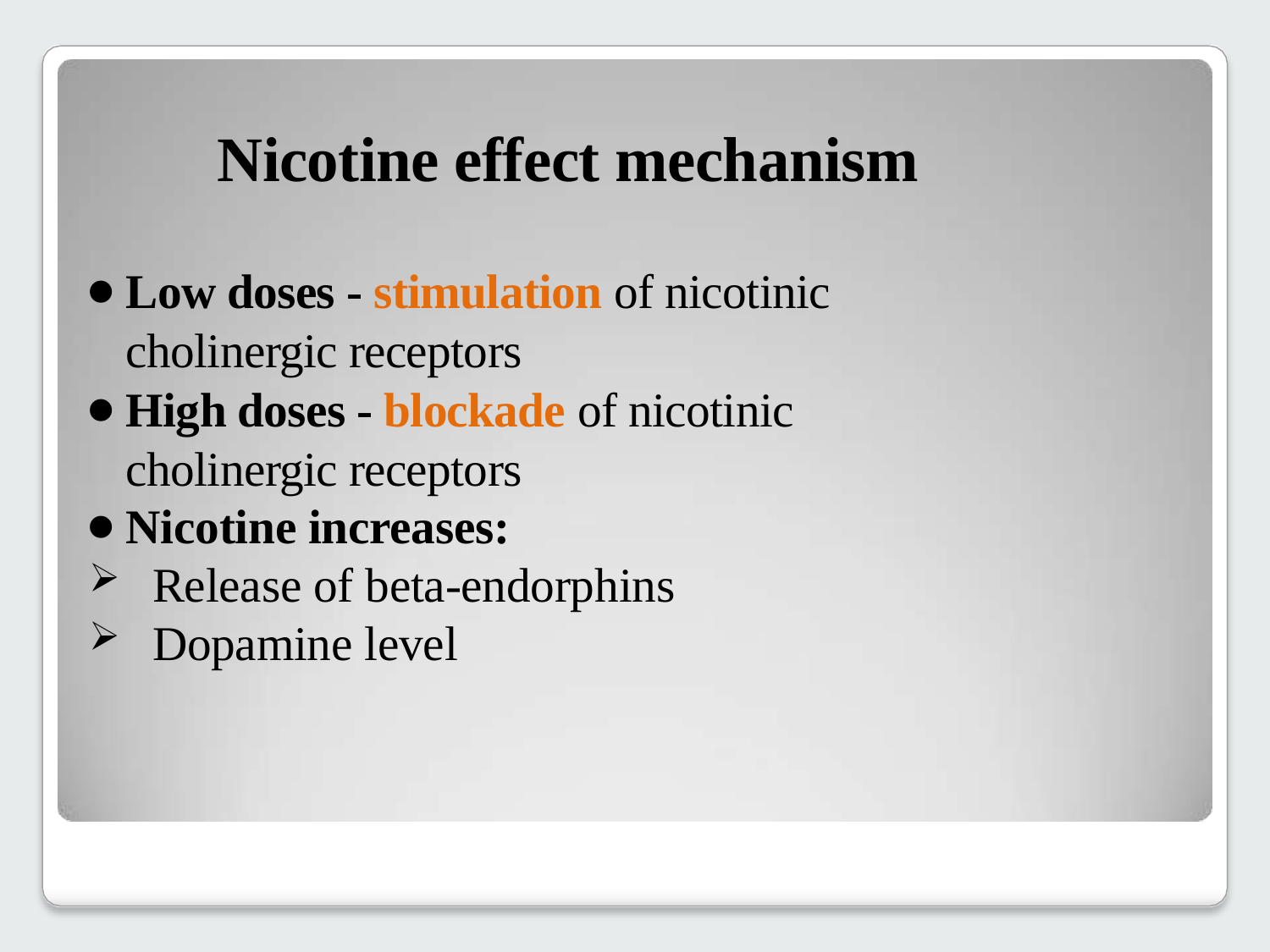

# Nicotine effect mechanism
Low doses - stimulation of nicotinic cholinergic receptors
High doses - blockade of nicotinic cholinergic receptors
Nicotine increases:
Release of beta-endorphins
Dopamine level